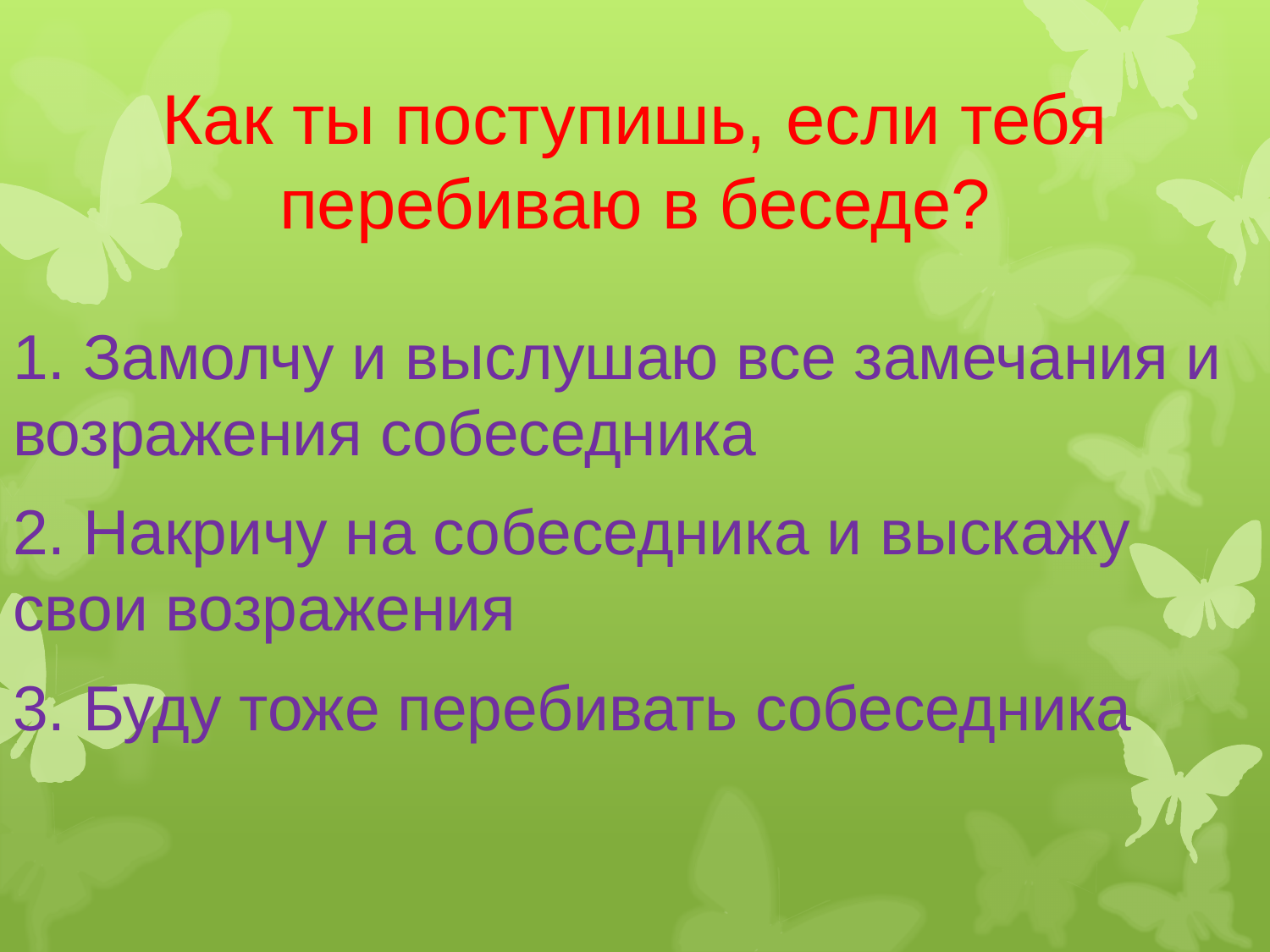

# Как ты поступишь, если тебя перебиваю в беседе?
1. Замолчу и выслушаю все замечания и возражения собеседника
2. Накричу на собеседника и выскажу свои возражения
3. Буду тоже перебивать собеседника